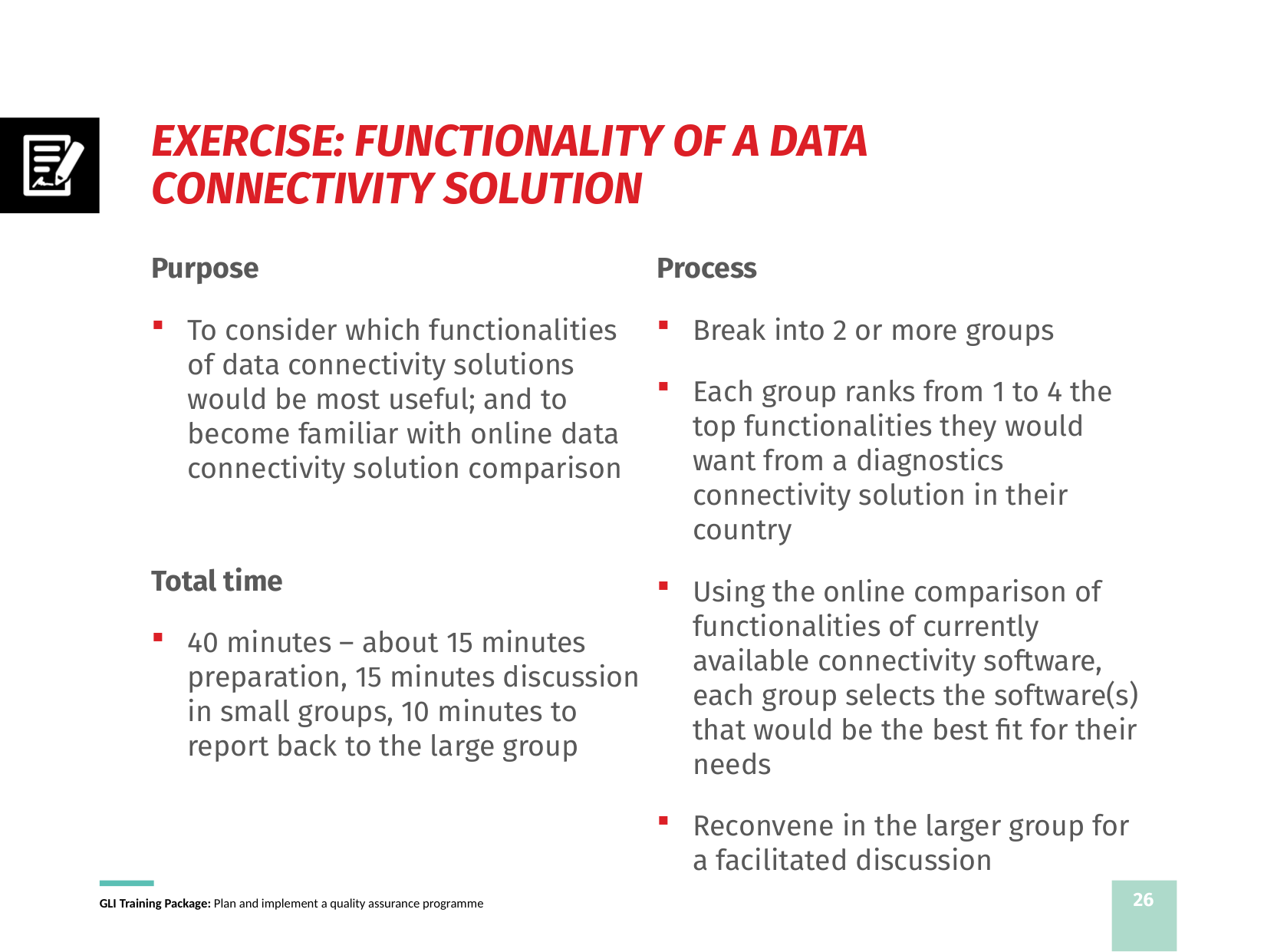

# EXERCISE: FUNCTIONALITY OF A DATA CONNECTIVITY SOLUTION
Purpose
To consider which functionalities of data connectivity solutions would be most useful; and to become familiar with online data connectivity solution comparison

Total time
40 minutes – about 15 minutes preparation, 15 minutes discussion in small groups, 10 minutes to report back to the large group
Process
Break into 2 or more groups
Each group ranks from 1 to 4 the top functionalities they would want from a diagnostics connectivity solution in their country
Using the online comparison of functionalities of currently available connectivity software, each group selects the software(s) that would be the best fit for their needs
Reconvene in the larger group for a facilitated discussion